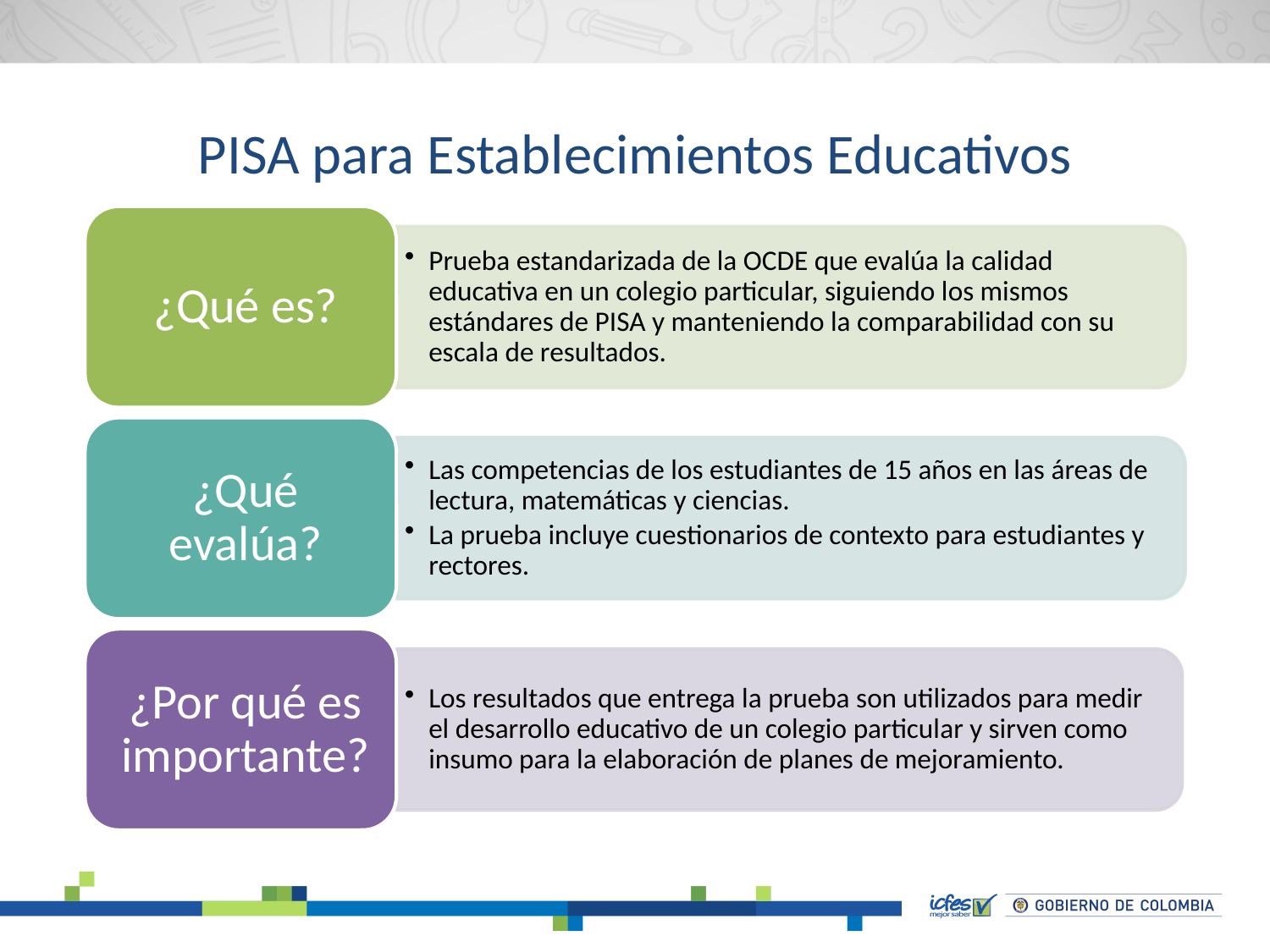

# PISA para Establecimientos Educativos
Prueba estandarizada de la OCDE que evalúa la calidad educativa en un colegio particular, siguiendo los mismos estándares de PISA y manteniendo la comparabilidad con su escala de resultados.
¿Qué es?
Las competencias de los estudiantes de 15 años en las áreas de lectura, matemáticas y ciencias.
La prueba incluye cuestionarios de contexto para estudiantes y rectores.
¿Qué evalúa?
Los resultados que entrega la prueba son utilizados para medir el desarrollo educativo de un colegio particular y sirven como insumo para la elaboración de planes de mejoramiento.
¿Por qué es importante?